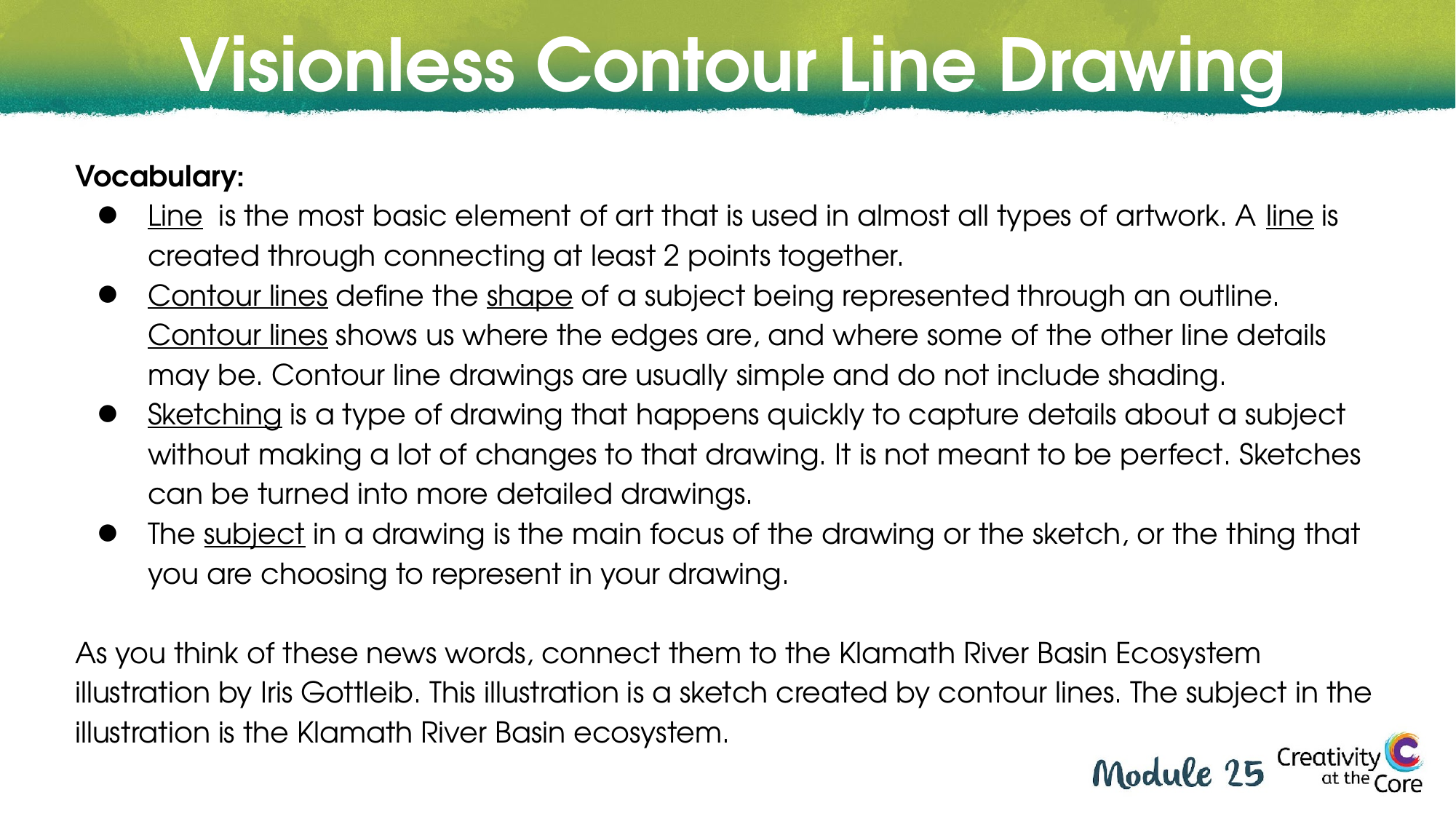

Visionless Contour Line Drawing
Vocabulary:
Line  is the most basic element of art that is used in almost all types of artwork. A line is created through connecting at least 2 points together.
Contour lines define the shape of a subject being represented through an outline. Contour lines shows us where the edges are, and where some of the other line details may be. Contour line drawings are usually simple and do not include shading.
Sketching is a type of drawing that happens quickly to capture details about a subject without making a lot of changes to that drawing. It is not meant to be perfect. Sketches can be turned into more detailed drawings.
The subject in a drawing is the main focus of the drawing or the sketch, or the thing that you are choosing to represent in your drawing.

As you think of these news words, connect them to the Klamath River Basin Ecosystem illustration by Iris Gottleib. This illustration is a sketch created by contour lines. The subject in the illustration is the Klamath River Basin ecosystem.